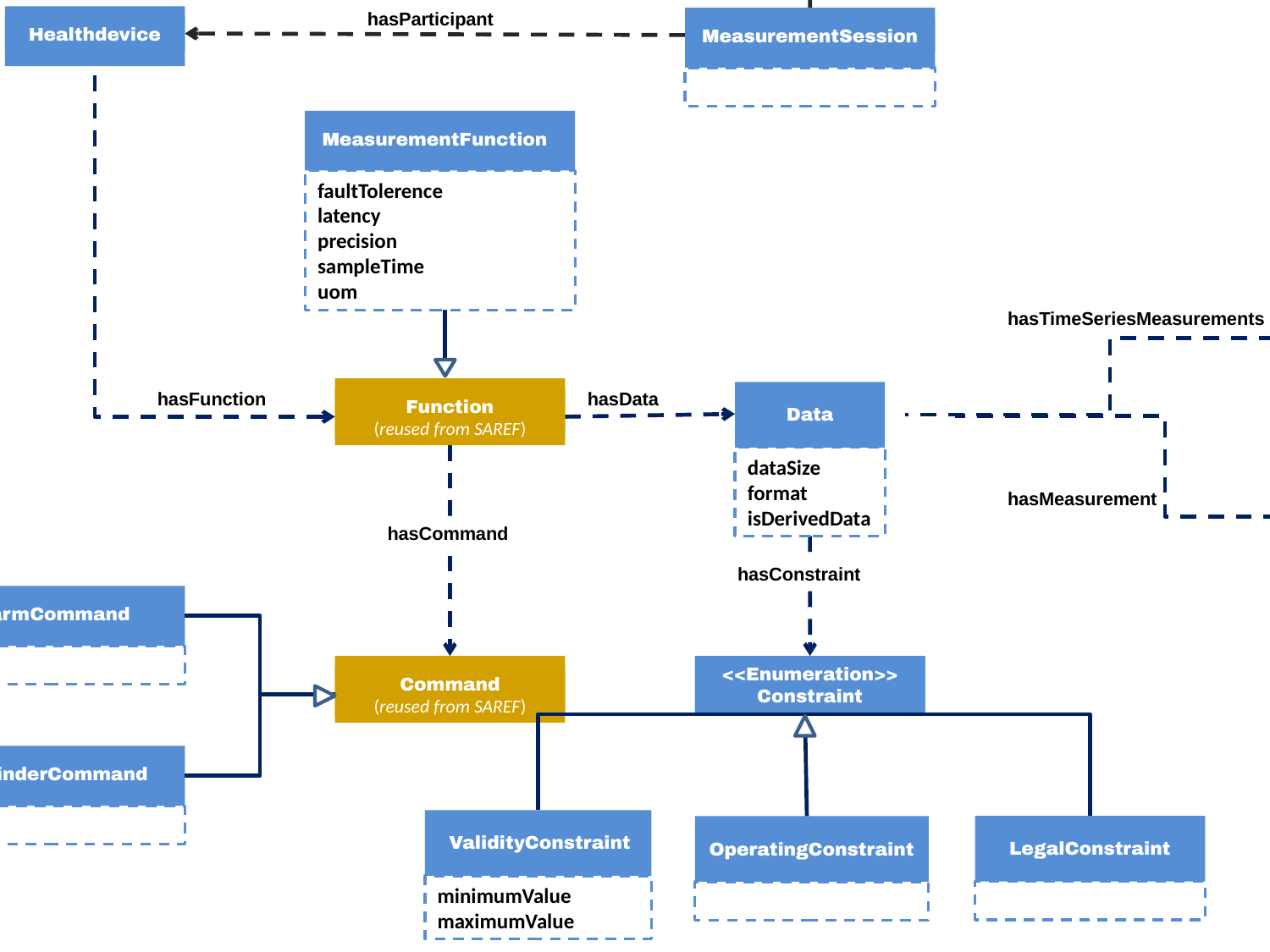

HealthActor
hasParticipant
hasParticipant

Healthdevice

MeasurementSession

MeasurementFunction
faultTolerence
latency
precision
sampleTime
uom
hasTimeSeriesMeasurements

TimeSeriesMeasurements

Function
(reused from SAREF)
hasFunction
hasData

Data
dataSize
format
isDerivedData

Measurement
(reused from SAREF)
hasMeasurement
hasCommand
hasConstraint

AlarmCommand

Command
(reused from SAREF)

<<Enumeration>>
Constraint

ReminderCommand

ValidityConstraint
LegalConstraint
OperatingConstraint
minimumValue
maximumValue